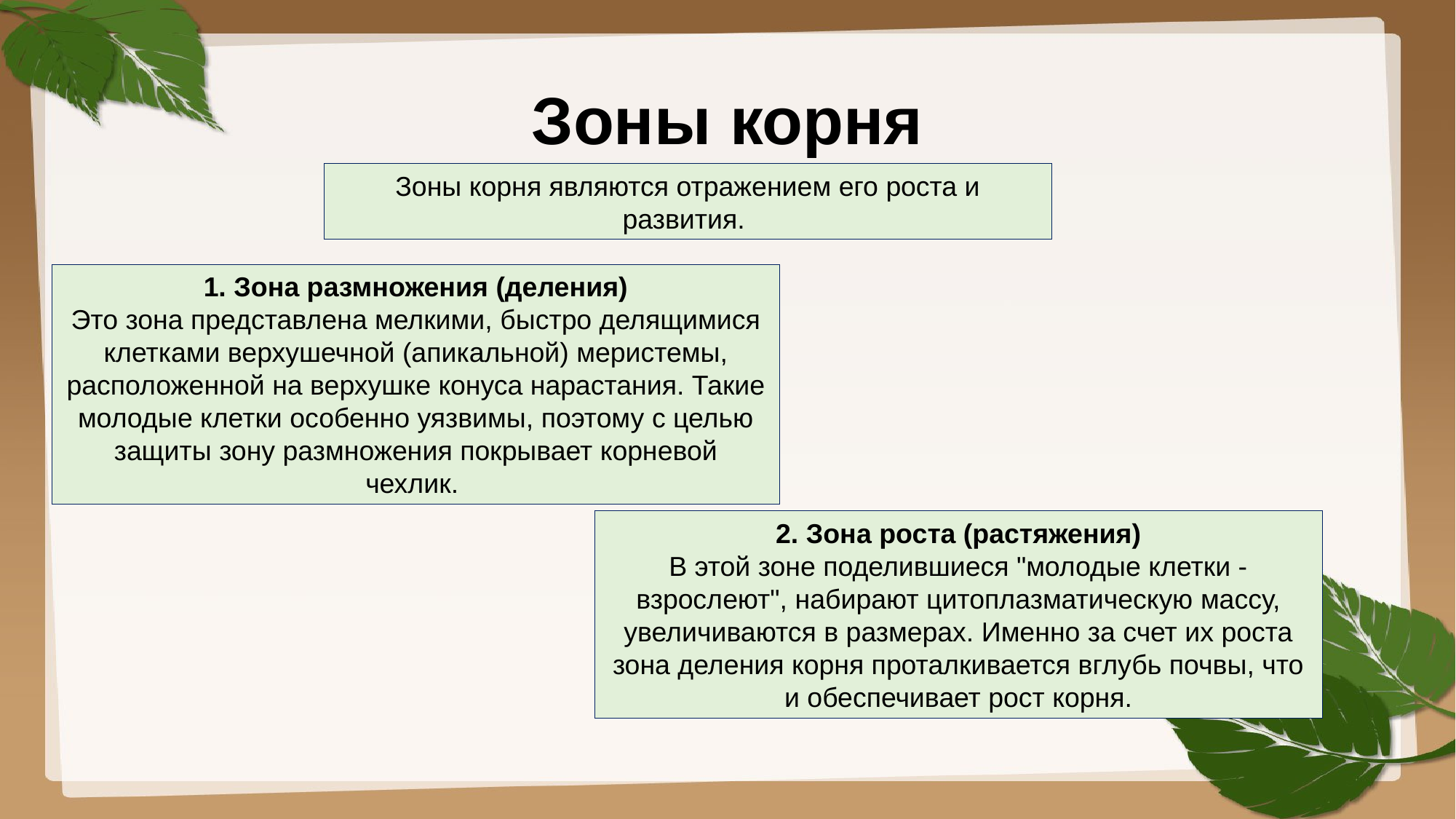

# Зоны корня
Зоны корня являются отражением его роста и развития.
1. Зона размножения (деления)
Это зона представлена мелкими, быстро делящимися клетками верхушечной (апикальной) меристемы, расположенной на верхушке конуса нарастания. Такие молодые клетки особенно уязвимы, поэтому с целью защиты зону размножения покрывает корневой чехлик.
2. Зона роста (растяжения)
В этой зоне поделившиеся "молодые клетки - взрослеют", набирают цитоплазматическую массу, увеличиваются в размерах. Именно за счет их роста зона деления корня проталкивается вглубь почвы, что и обеспечивает рост корня.